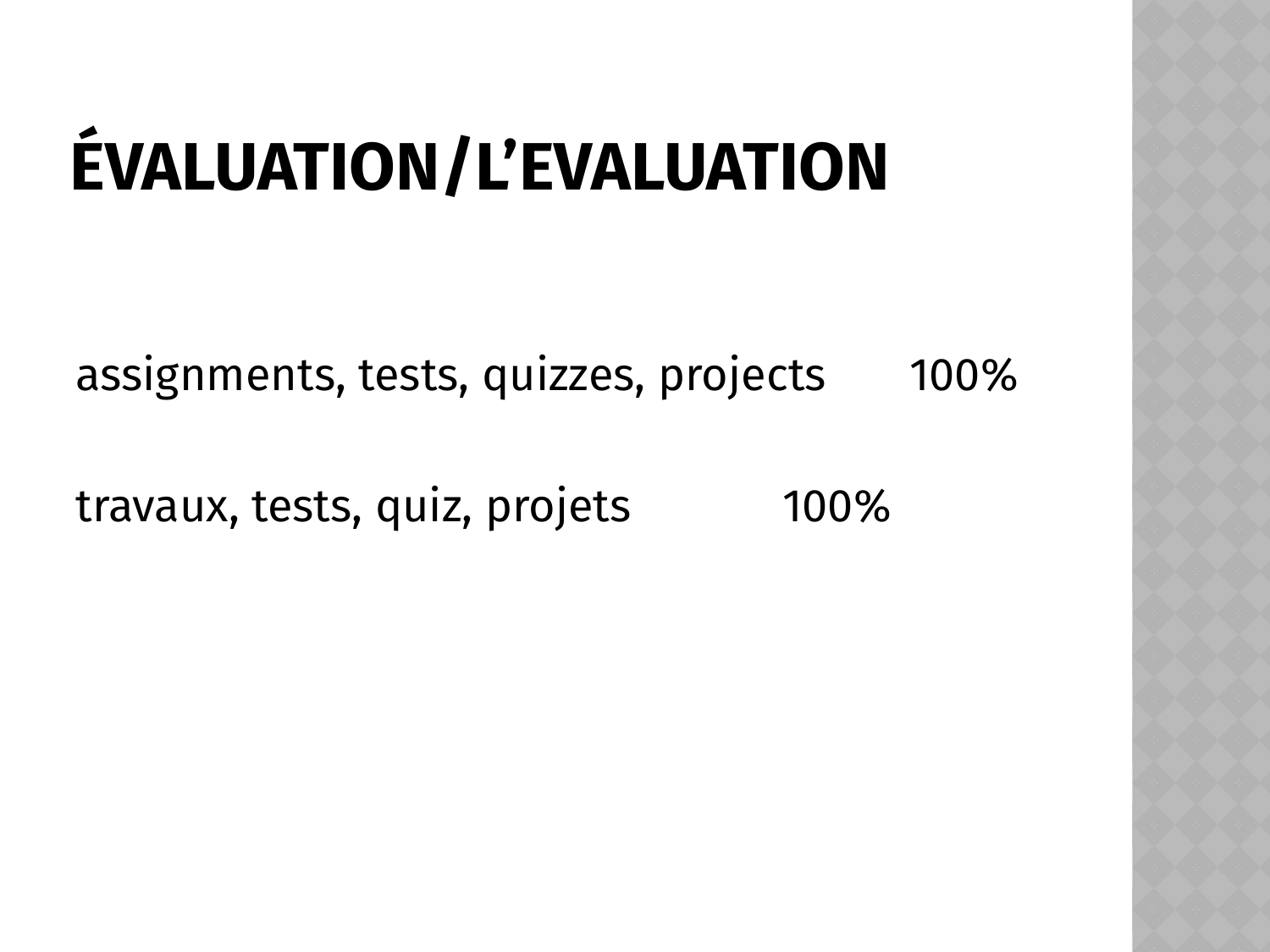

# Évaluation/l’evaluation
assignments, tests, quizzes, projects	100%

travaux, tests, quiz, projets		100%